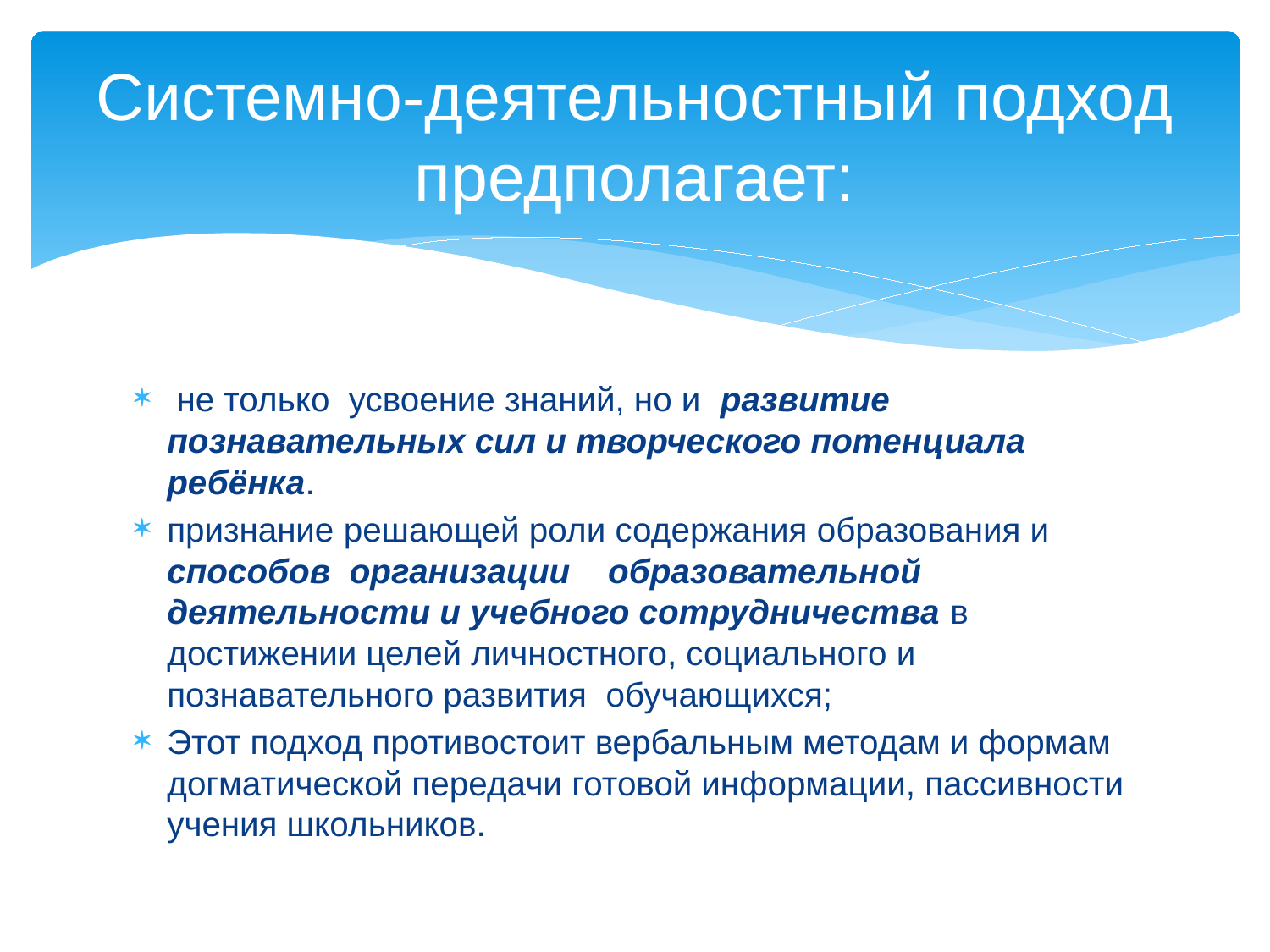

# Системно-деятельностный подход предполагает:
 не только  усвоение знаний, но и  развитие познавательных сил и творческого потенциала ребёнка.
признание решающей роли содержания образования и способов  организации    образовательной деятельности и учебного сотрудничества в  достижении целей личностного, социального и познавательного развития  обучающихся;
Этот подход противостоит вербальным методам и формам догматической передачи готовой информации, пассивности учения школьников.